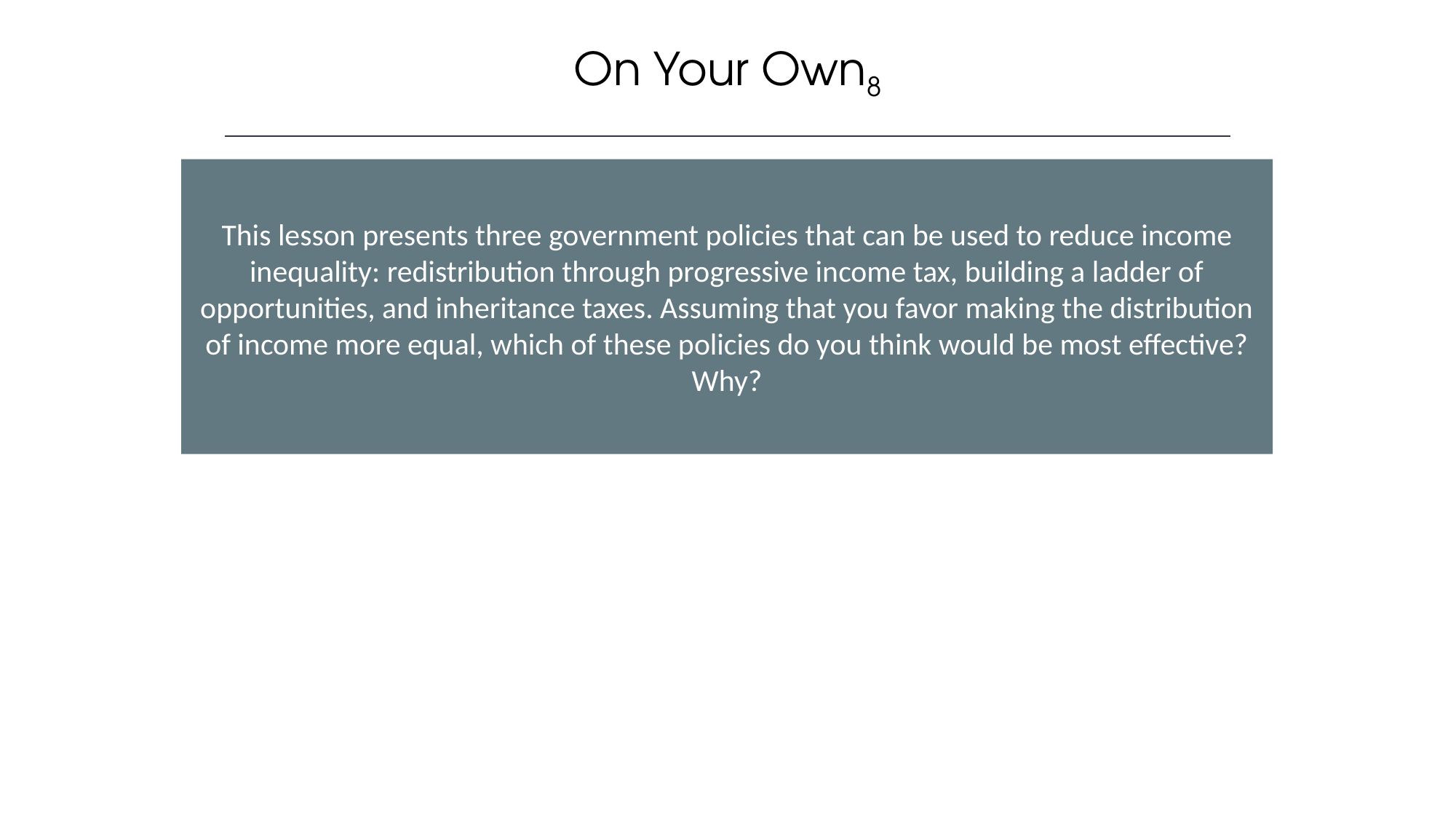

On Your Own8
This lesson presents three government policies that can be used to reduce income inequality: redistribution through progressive income tax, building a ladder of opportunities, and inheritance taxes. Assuming that you favor making the distribution of income more equal, which of these policies do you think would be most effective? Why?